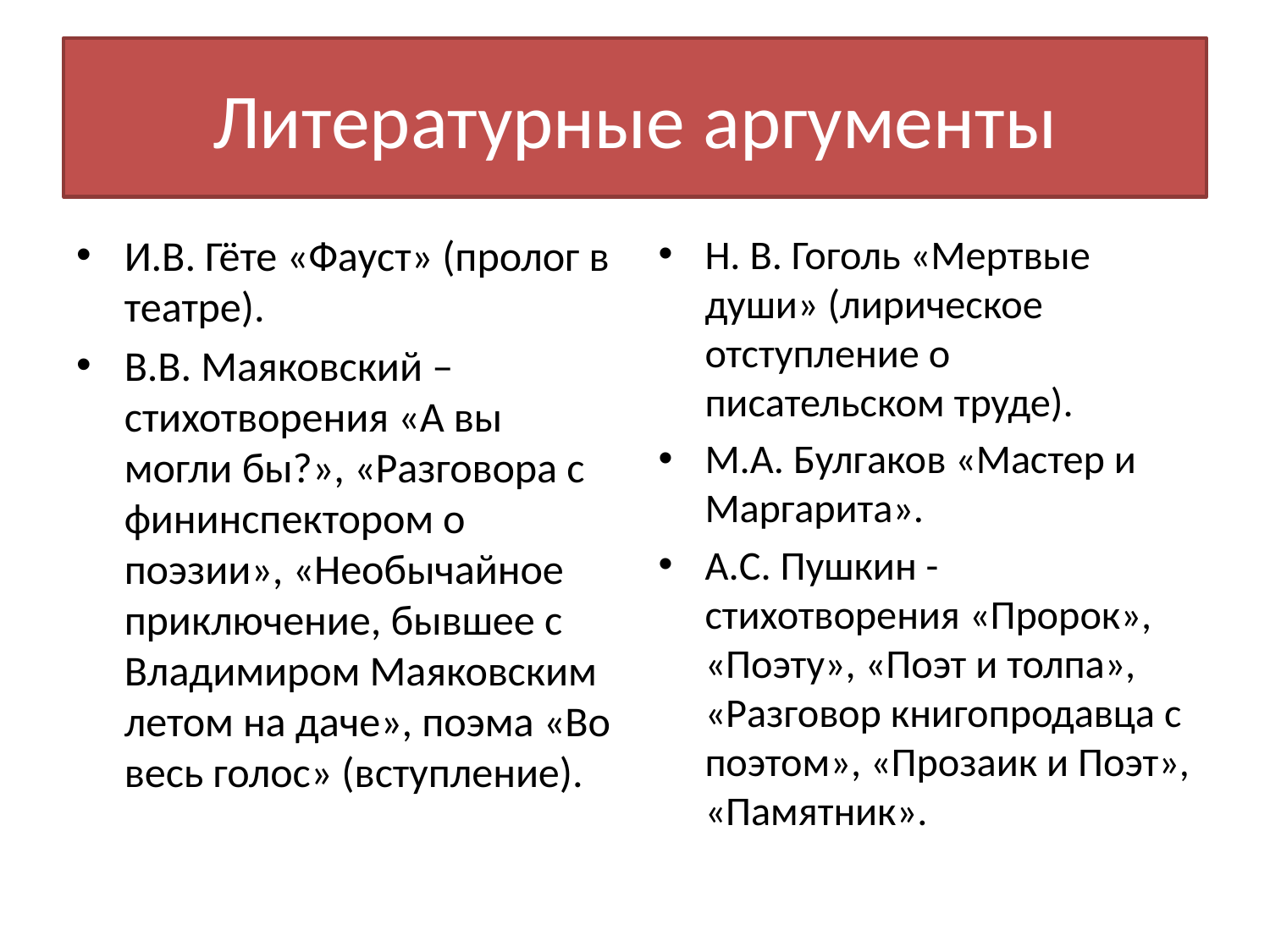

# Литературные аргументы
И.В. Гёте «Фауст» (пролог в театре).
В.В. Маяковский – стихотворения «А вы могли бы?», «Разговора с фининспектором о поэзии», «Необычайное приключение, бывшее с Владимиром Маяковским летом на даче», поэма «Во весь голос» (вступление).

Н. В. Гоголь «Мертвые души» (лирическое отступление о писательском труде).
М.А. Булгаков «Мастер и Маргарита».
А.С. Пушкин -  стихотворения «Пророк», «Поэту», «Поэт и толпа», «Разговор книгопродавца с поэтом», «Прозаик и Поэт», «Памятник».